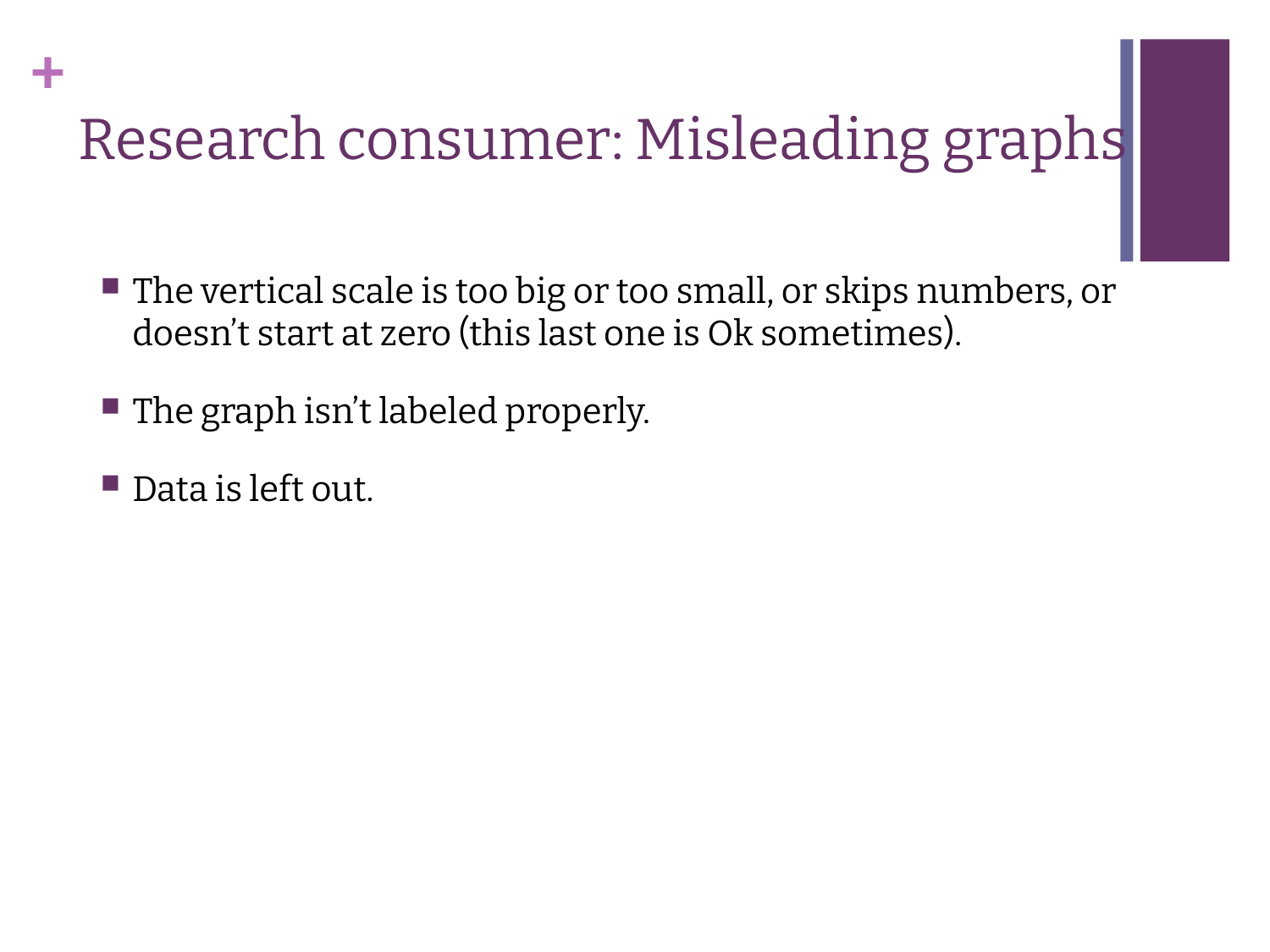

# Research consumer: Misleading graphs
The vertical scale is too big or too small, or skips numbers, or doesn’t start at zero (this last one is Ok sometimes).
The graph isn’t labeled properly.
Data is left out.